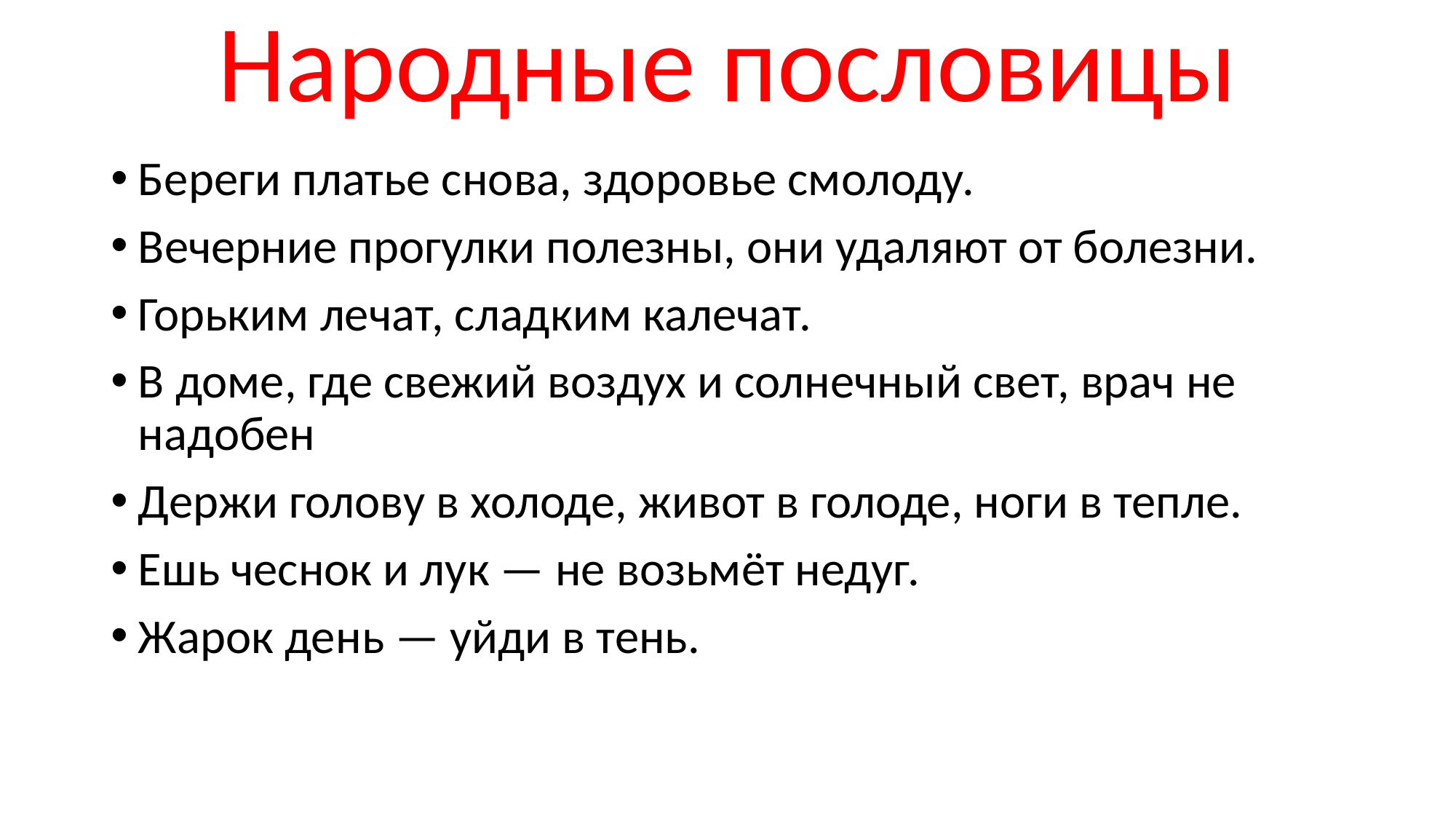

# Народные пословицы
Береги платье снова, здоровье смолоду.
Вечерние прогулки полезны, они удаляют от болезни.
Горьким лечат, сладким калечат.
В доме, где свежий воздух и солнечный свет, врач не надобен
Держи голову в холоде, живот в голоде, ноги в тепле.
Ешь чеснок и лук — не возьмёт недуг.
Жарок день — уйди в тень.